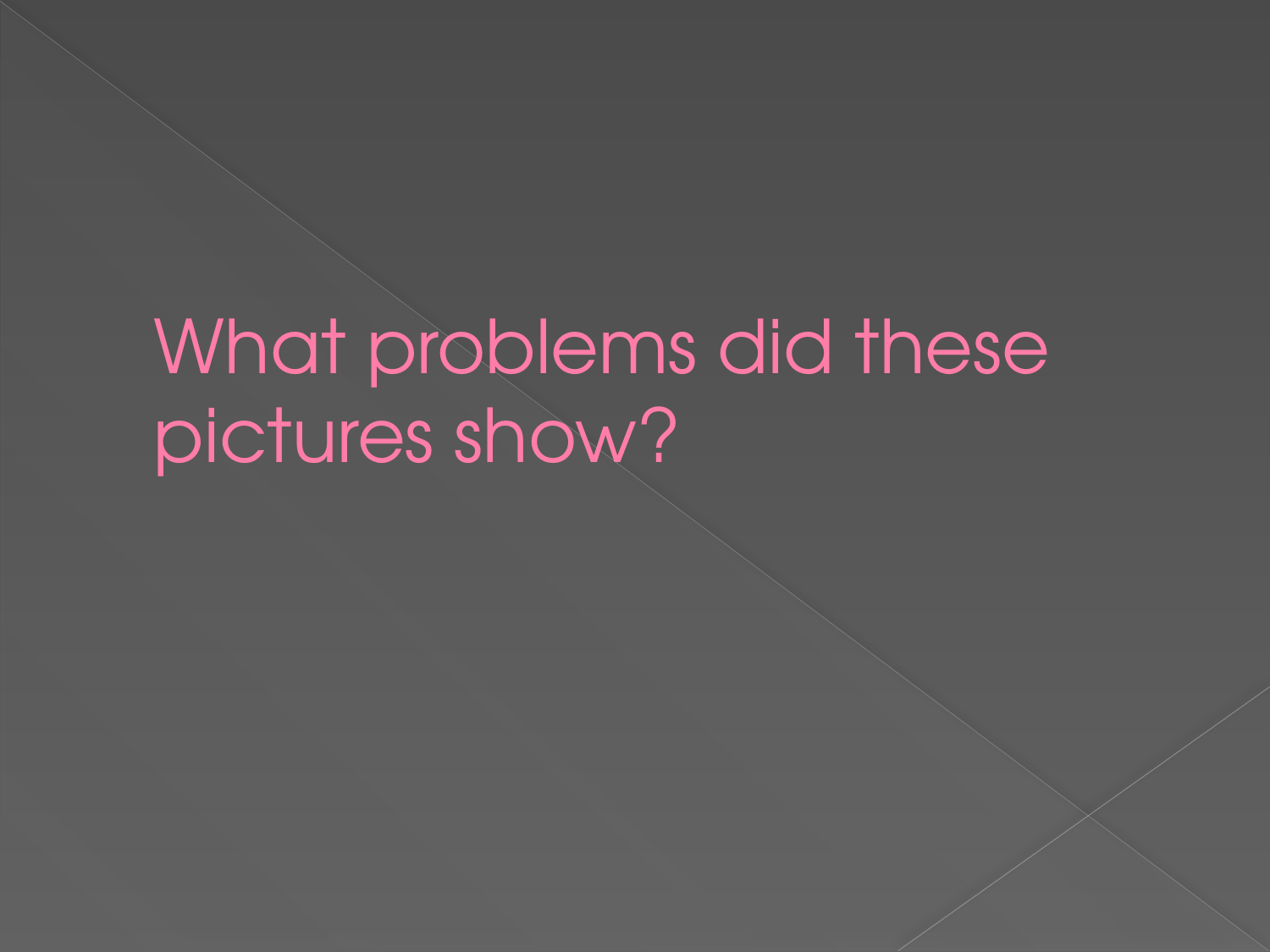

# What problems did these pictures show?